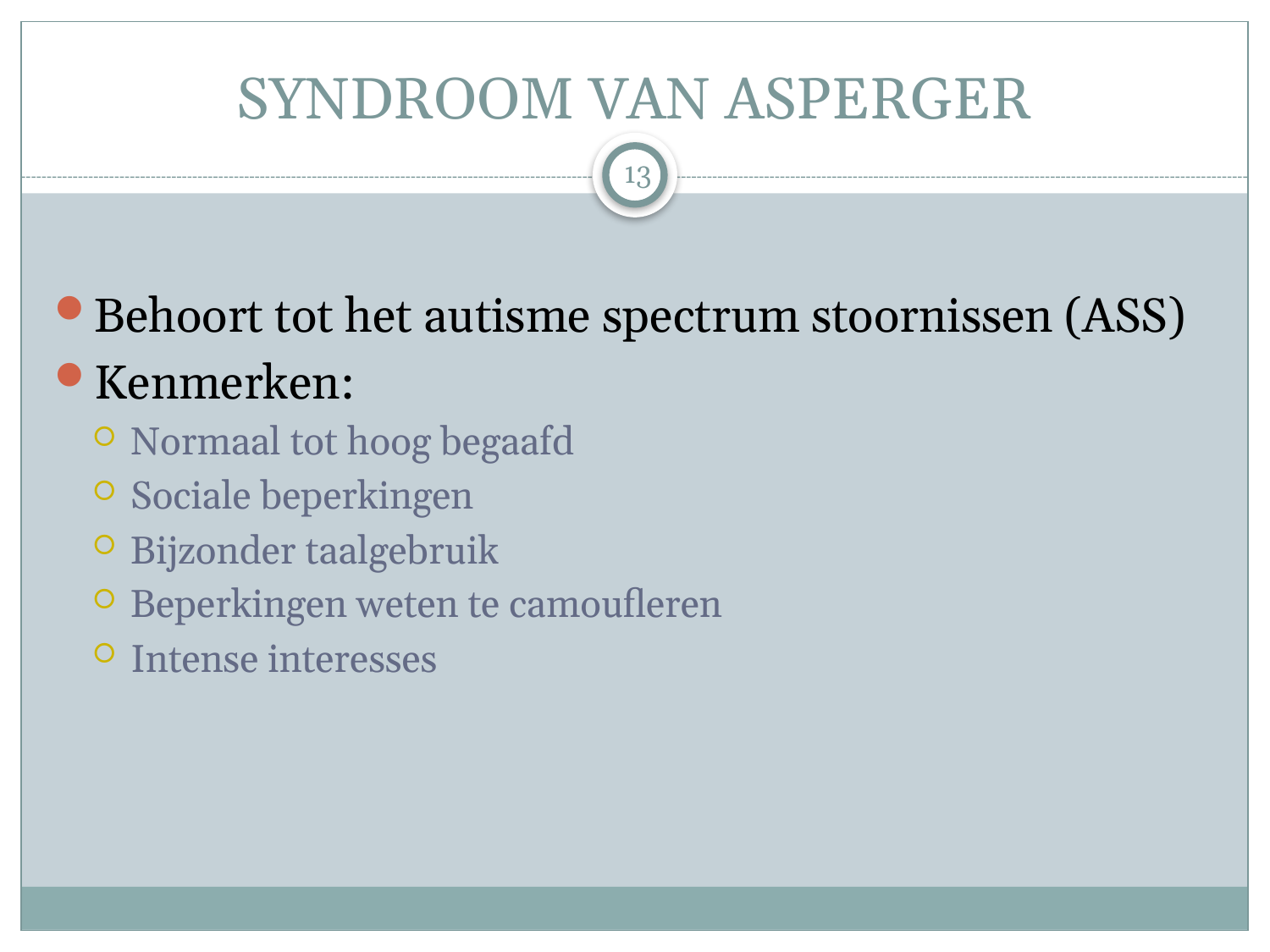

# SYNDROOM VAN ASPERGER
13

Behoort tot het autisme spectrum stoornissen (ASS)
Kenmerken:
Normaal tot hoog begaafd
Sociale beperkingen
Bijzonder taalgebruik
Beperkingen weten te camoufleren
Intense interesses